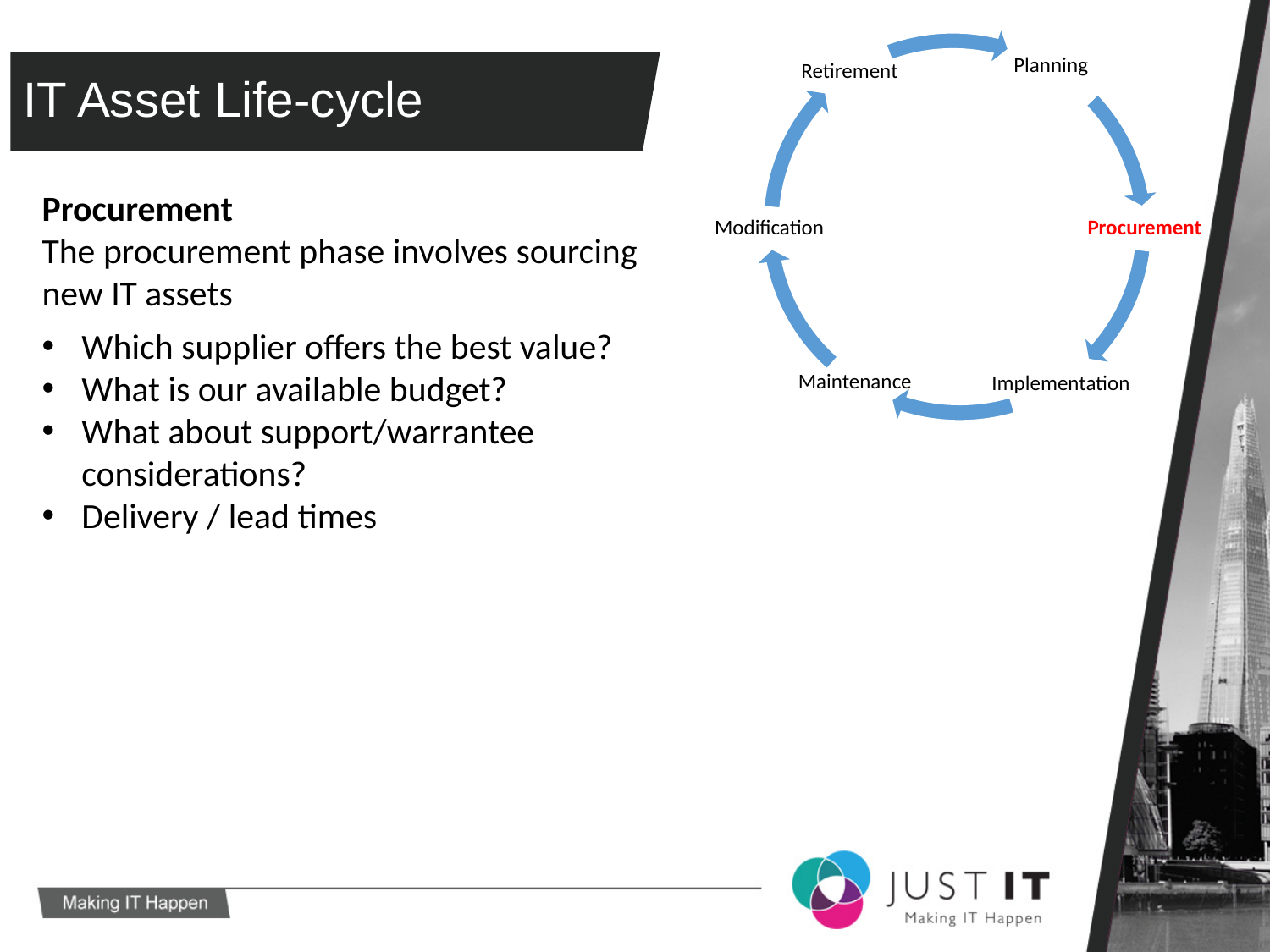

Planning
Procurement
Implementation
Maintenance
Modification
Retirement
# IT Asset Life-cycle

Procurement
The procurement phase involves sourcing new IT assets
Which supplier offers the best value?
What is our available budget?
What about support/warrantee considerations?
Delivery / lead times